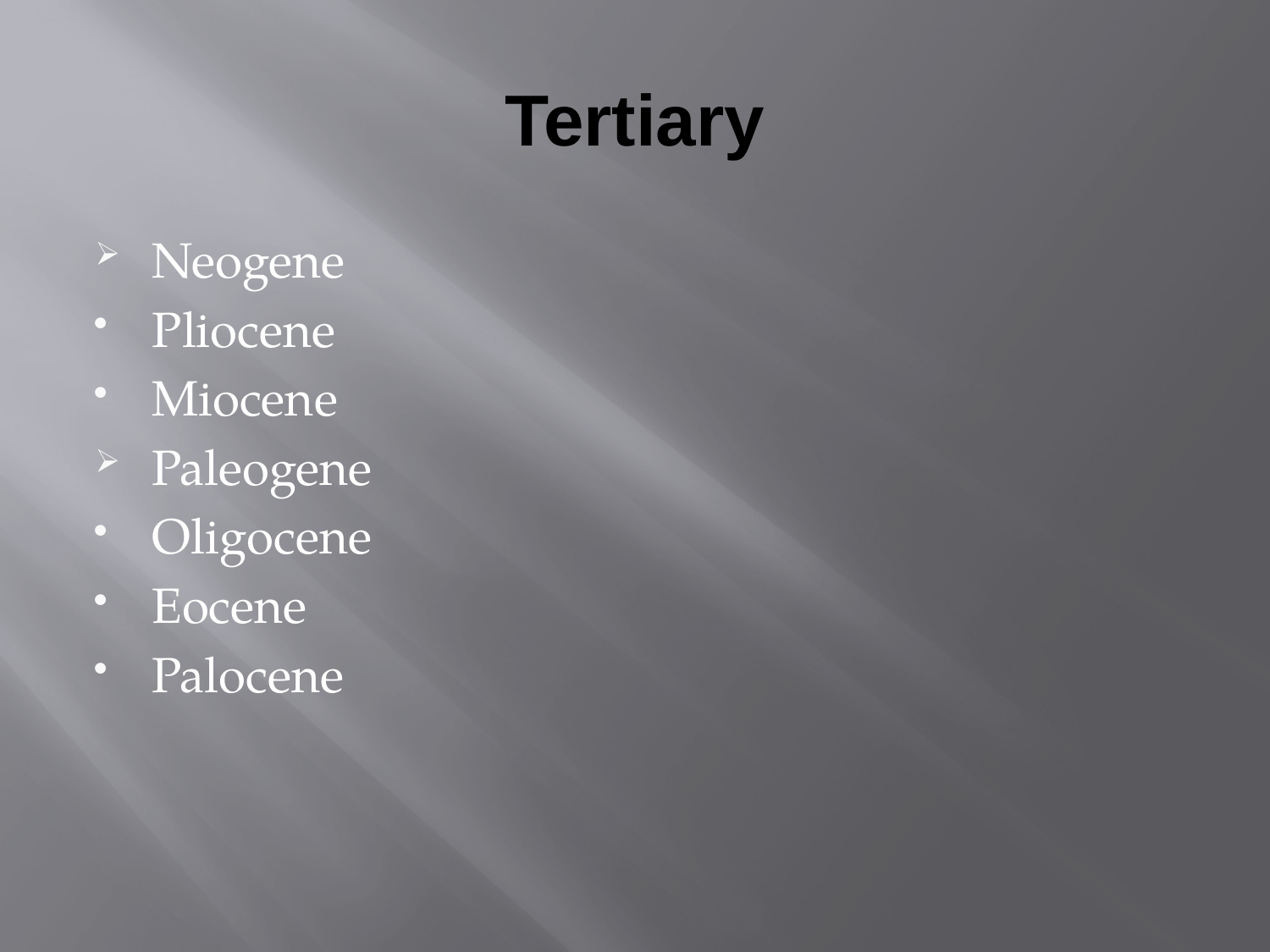

# Tertiary
Neogene
Pliocene
Miocene
Paleogene
Oligocene
Eocene
Palocene